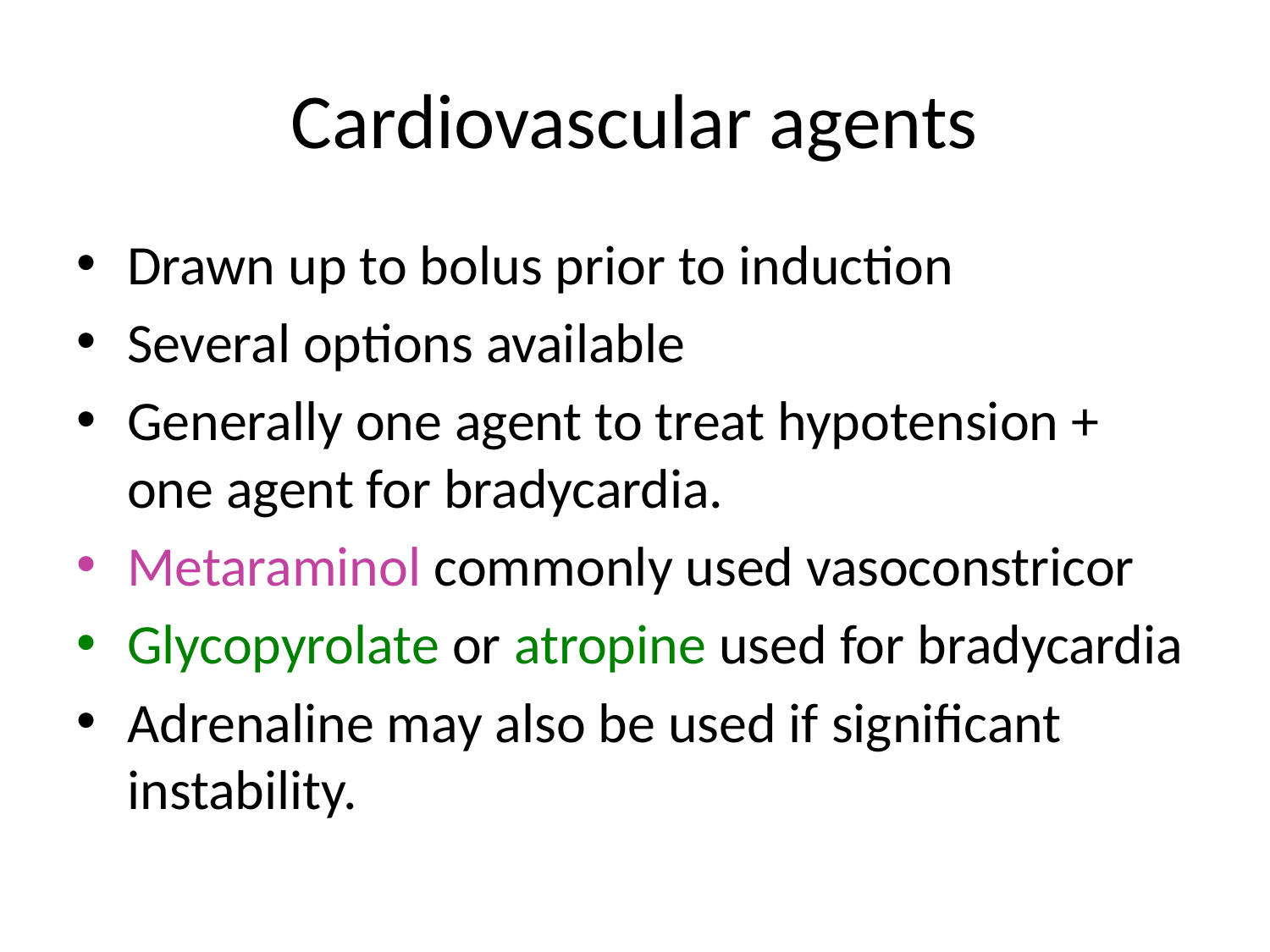

# Cardiovascular agents
Drawn up to bolus prior to induction
Several options available
Generally one agent to treat hypotension + one agent for bradycardia.
Metaraminol commonly used vasoconstricor
Glycopyrolate or atropine used for bradycardia
Adrenaline may also be used if significant instability.